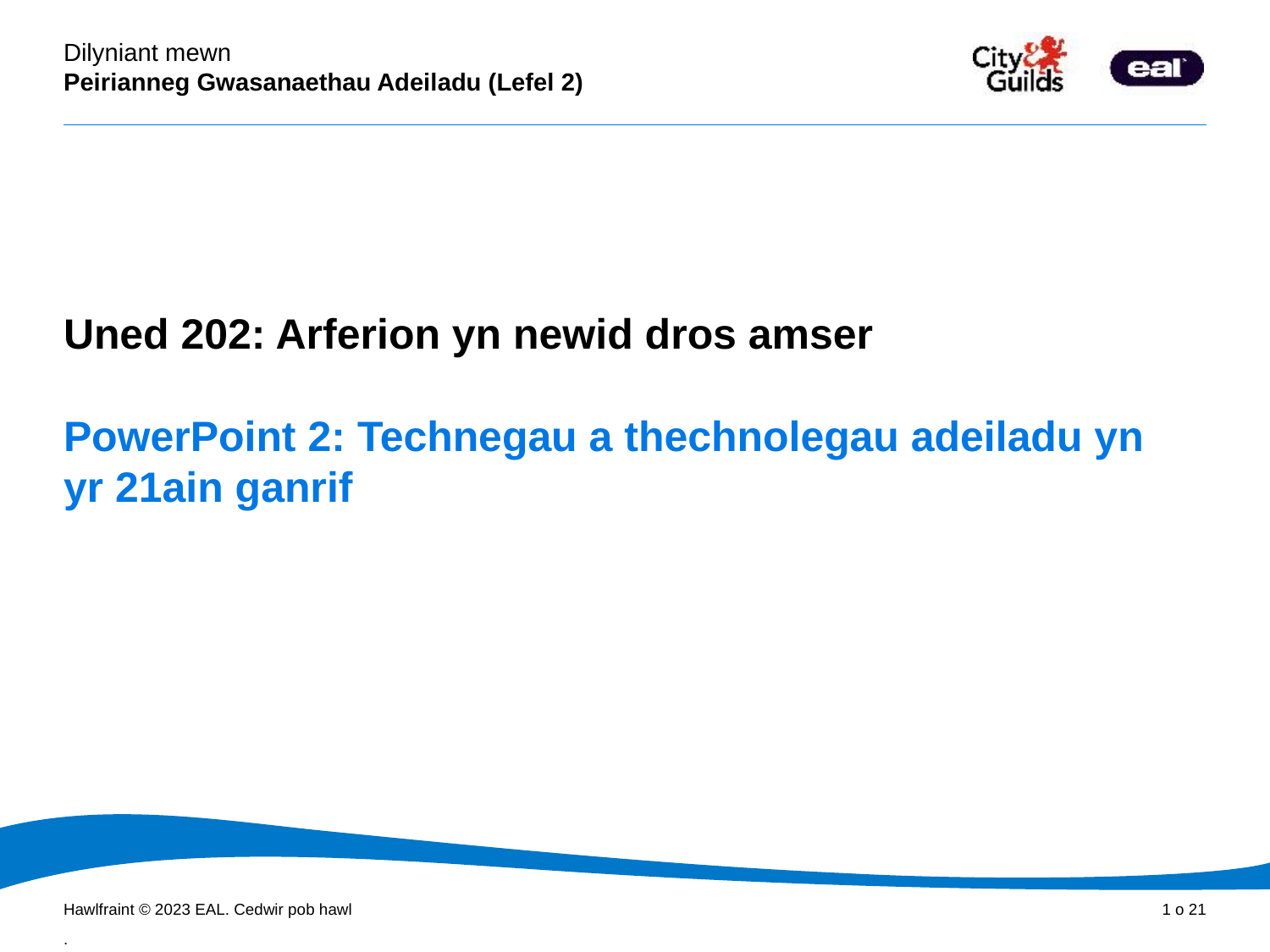

Cyflwyniad PowerPoint
Uned 202: Arferion yn newid dros amser
# PowerPoint 2: Technegau a thechnolegau adeiladu yn yr 21ain ganrif